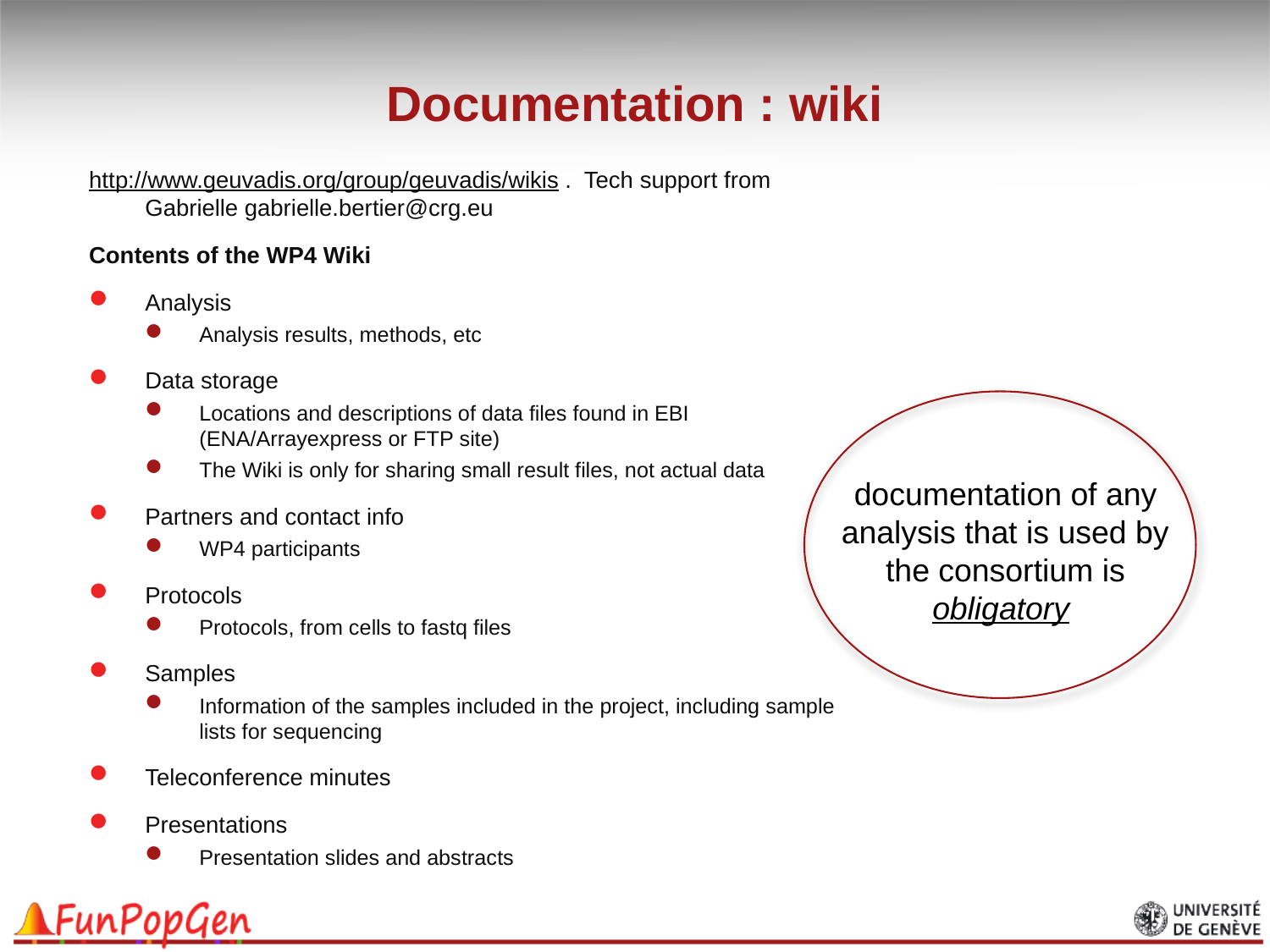

# Documentation : wiki
http://www.geuvadis.org/group/geuvadis/wikis .  Tech support from Gabrielle gabrielle.bertier@crg.eu
Contents of the WP4 Wiki
Analysis
Analysis results, methods, etc
Data storage
Locations and descriptions of data files found in EBI (ENA/Arrayexpress or FTP site)
The Wiki is only for sharing small result files, not actual data
Partners and contact info
WP4 participants
Protocols
Protocols, from cells to fastq files
Samples
Information of the samples included in the project, including sample lists for sequencing
Teleconference minutes
Presentations
Presentation slides and abstracts

documentation of any analysis that is used by the consortium is obligatory